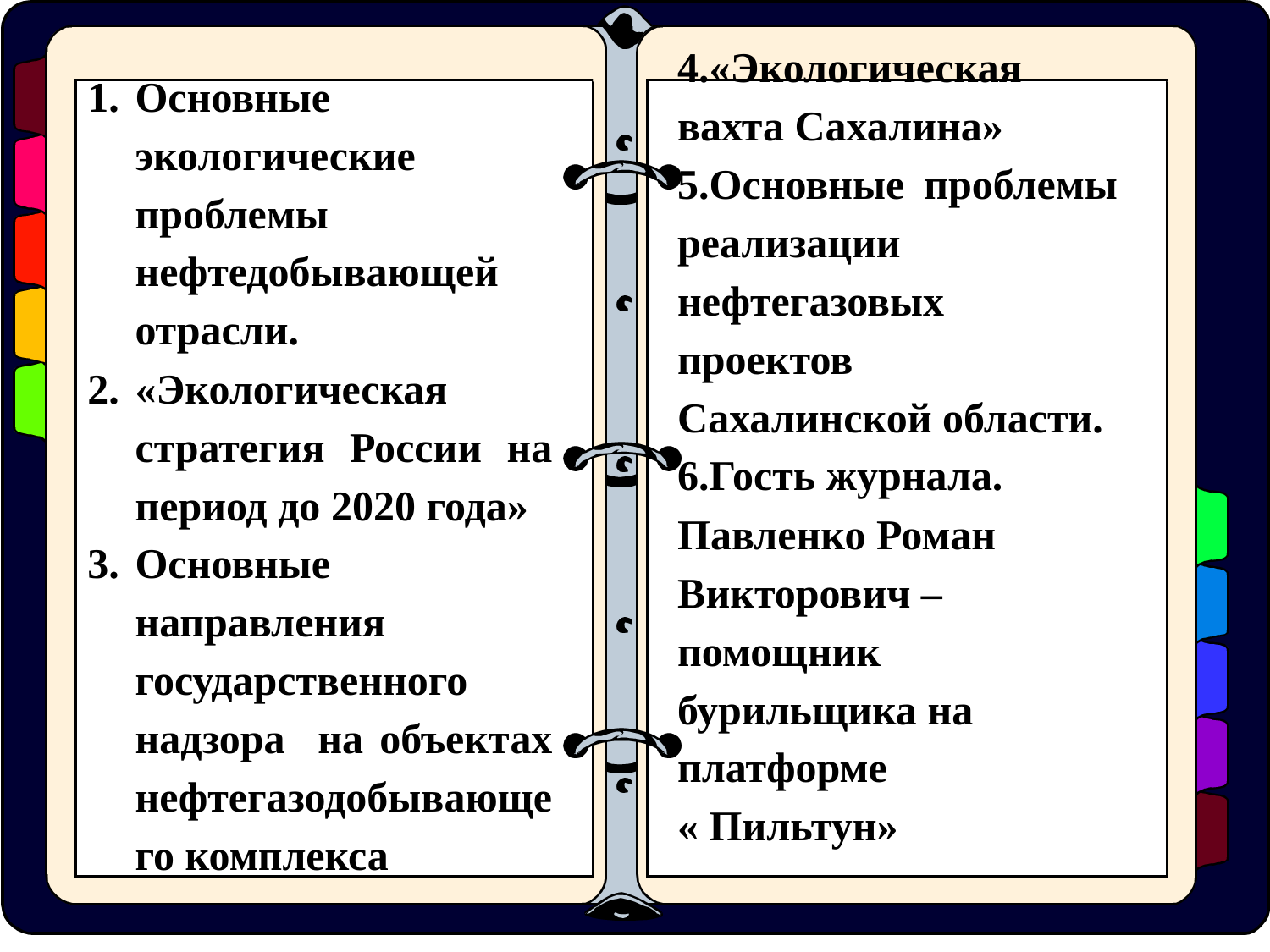

4.«Экологическая вахта Сахалина»
5.Основные проблемы реализации нефтегазовых проектов Сахалинской области.
6.Гость журнала. Павленко Роман Викторович – помощник бурильщика на платформе
« Пильтун»
Основные экологические проблемы нефтедобывающей отрасли.
«Экологическая стратегия России на период до 2020 года»
Основные направления государственного надзора  на объектах нефтегазодобывающего комплекса